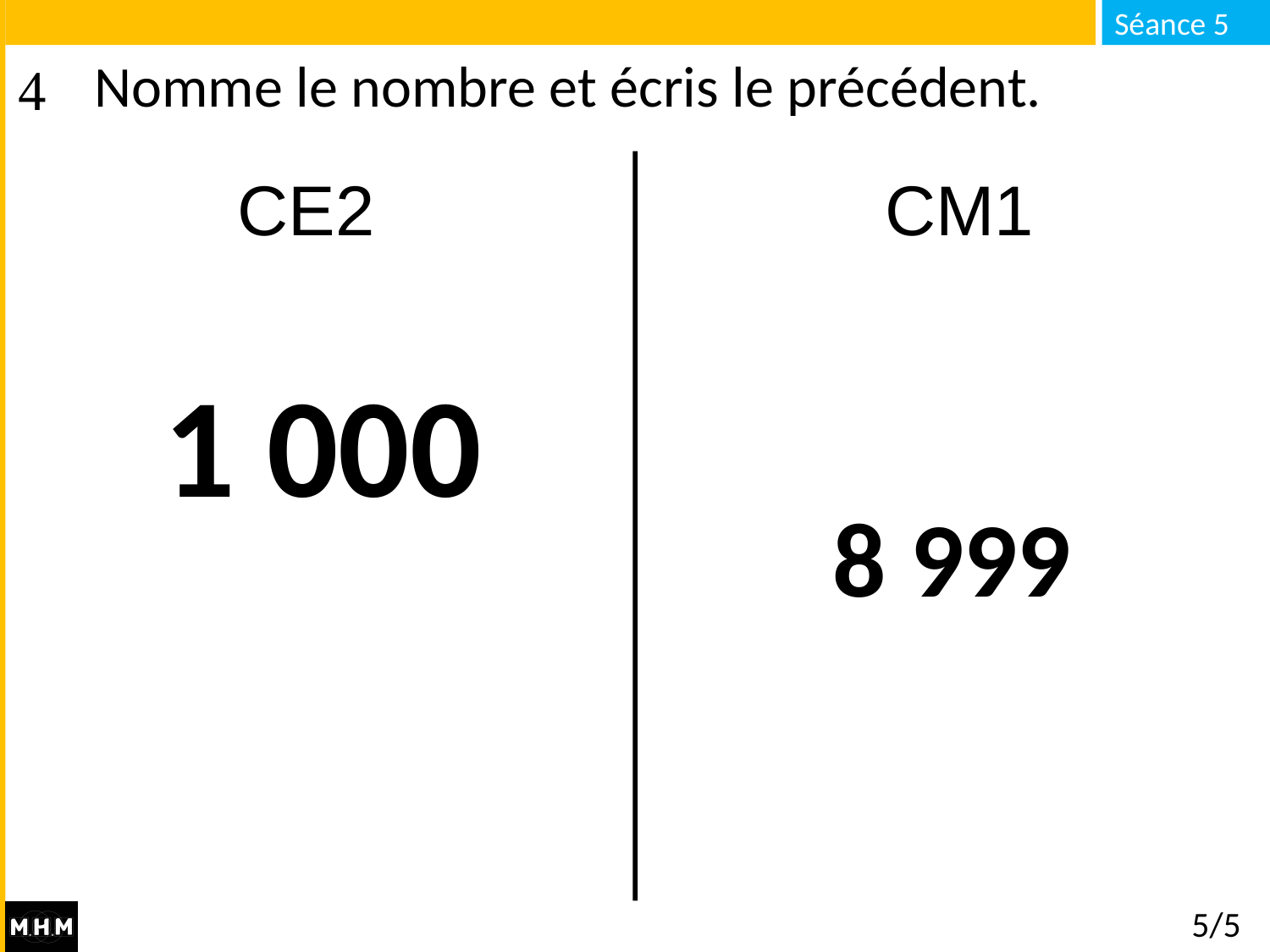

# Nomme le nombre et écris le précédent.

CE2                          CM1
1 000
8 999
5/5